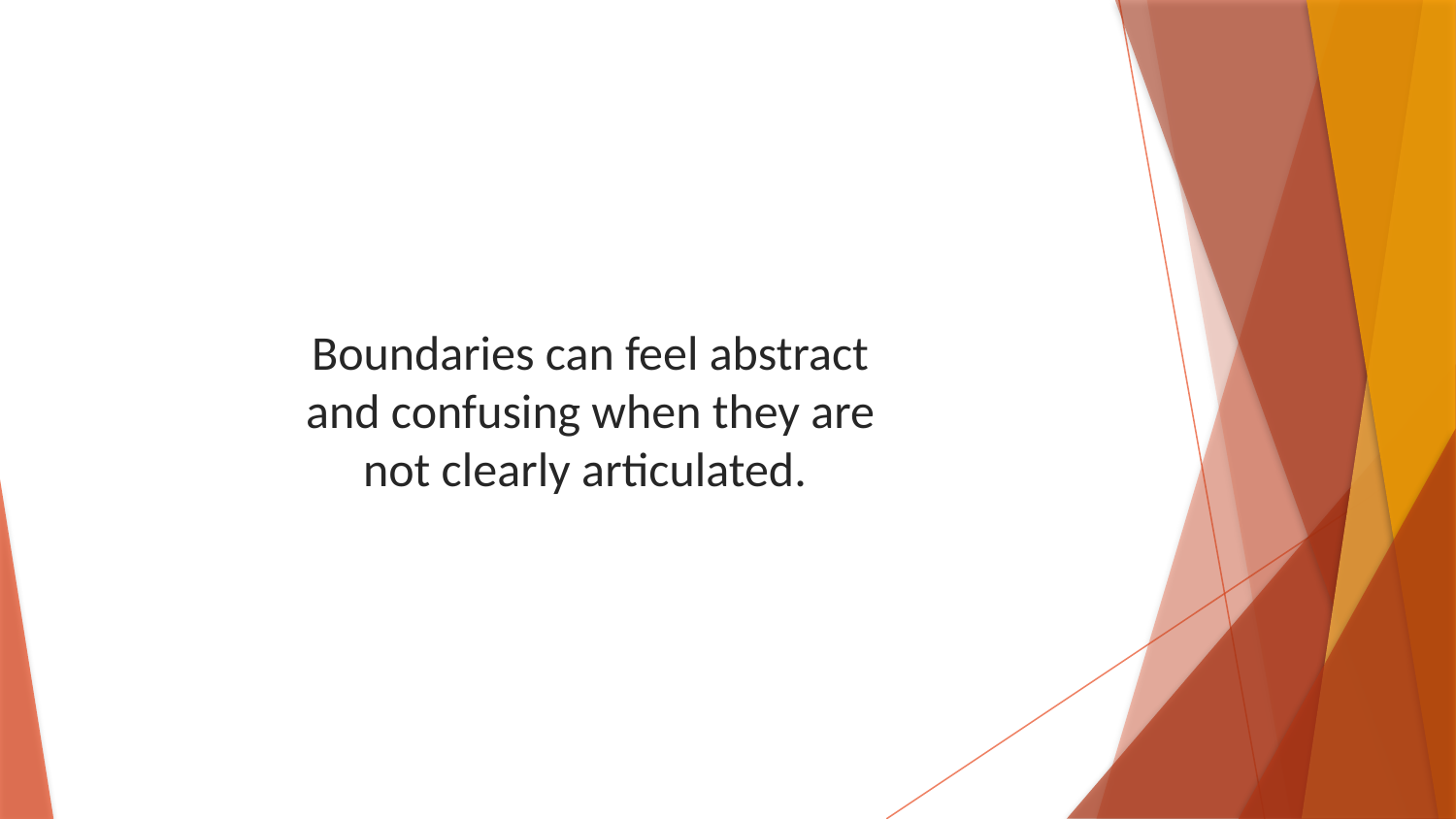

Boundaries can feel abstract and confusing when they are not clearly articulated.